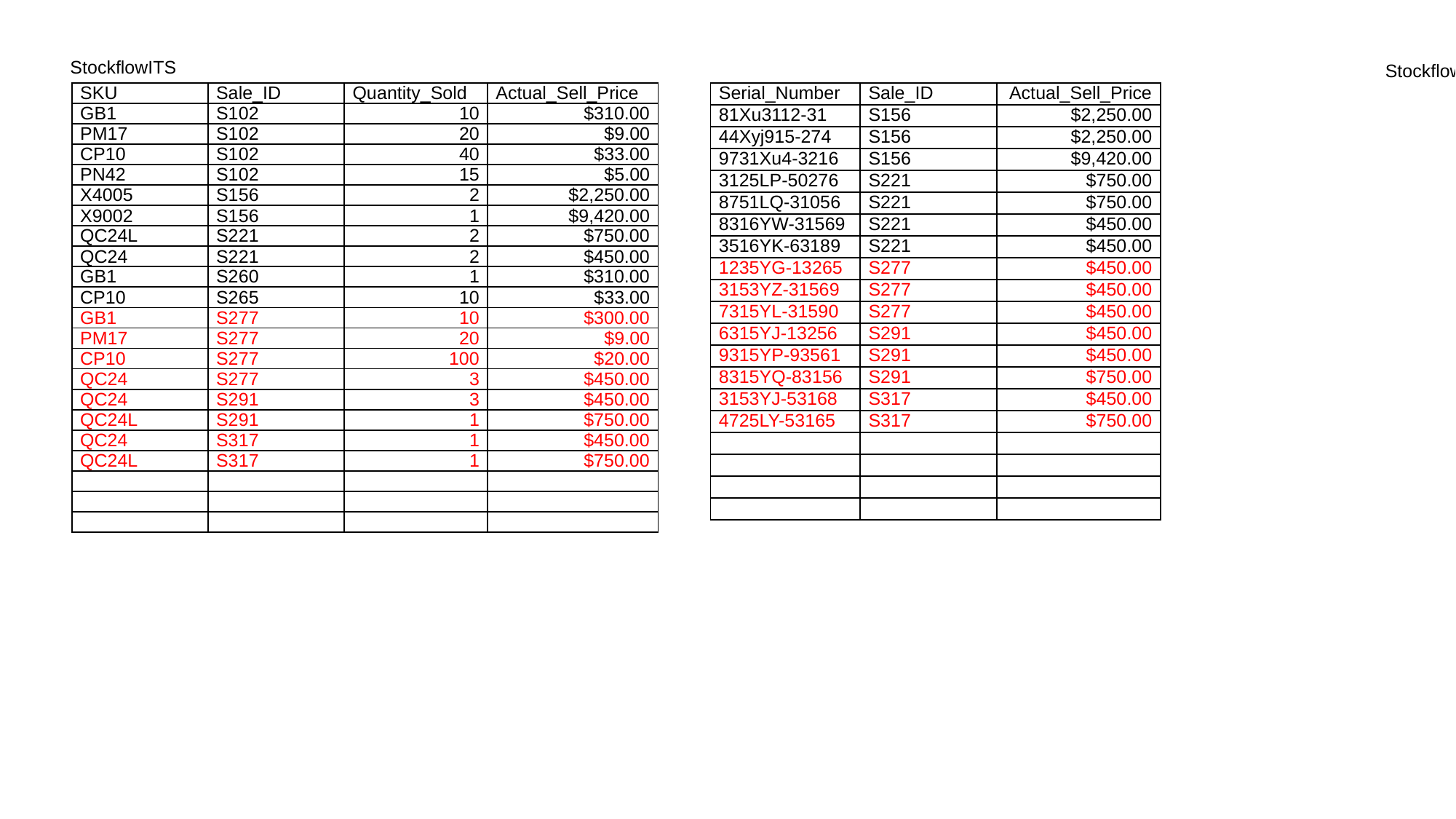

StockflowIS
StockflowITS

| SKU | Sale\_ID | Quantity\_Sold | Actual\_Sell\_Price |
| --- | --- | --- | --- |
| GB1 | S102 | 10 | $310.00 |
| PM17 | S102 | 20 | $9.00 |
| CP10 | S102 | 40 | $33.00 |
| PN42 | S102 | 15 | $5.00 |
| X4005 | S156 | 2 | $2,250.00 |
| X9002 | S156 | 1 | $9,420.00 |
| QC24L | S221 | 2 | $750.00 |
| QC24 | S221 | 2 | $450.00 |
| GB1 | S260 | 1 | $310.00 |
| CP10 | S265 | 10 | $33.00 |
| GB1 | S277 | 10 | $300.00 |
| PM17 | S277 | 20 | $9.00 |
| CP10 | S277 | 100 | $20.00 |
| QC24 | S277 | 3 | $450.00 |
| QC24 | S291 | 3 | $450.00 |
| QC24L | S291 | 1 | $750.00 |
| QC24 | S317 | 1 | $450.00 |
| QC24L | S317 | 1 | $750.00 |
|  |  |  |  |
|  |  |  |  |
|  |  |  |  |
| Serial\_Number | Sale\_ID | Actual\_Sell\_Price |
| --- | --- | --- |
| 81Xu3112-31 | S156 | $2,250.00 |
| 44Xyj915-274 | S156 | $2,250.00 |
| 9731Xu4-3216 | S156 | $9,420.00 |
| 3125LP-50276 | S221 | $750.00 |
| 8751LQ-31056 | S221 | $750.00 |
| 8316YW-31569 | S221 | $450.00 |
| 3516YK-63189 | S221 | $450.00 |
| 1235YG-13265 | S277 | $450.00 |
| 3153YZ-31569 | S277 | $450.00 |
| 7315YL-31590 | S277 | $450.00 |
| 6315YJ-13256 | S291 | $450.00 |
| 9315YP-93561 | S291 | $450.00 |
| 8315YQ-83156 | S291 | $750.00 |
| 3153YJ-53168 | S317 | $450.00 |
| 4725LY-53165 | S317 | $750.00 |
|  |  |  |
|  |  |  |
|  |  |  |
|  |  |  |